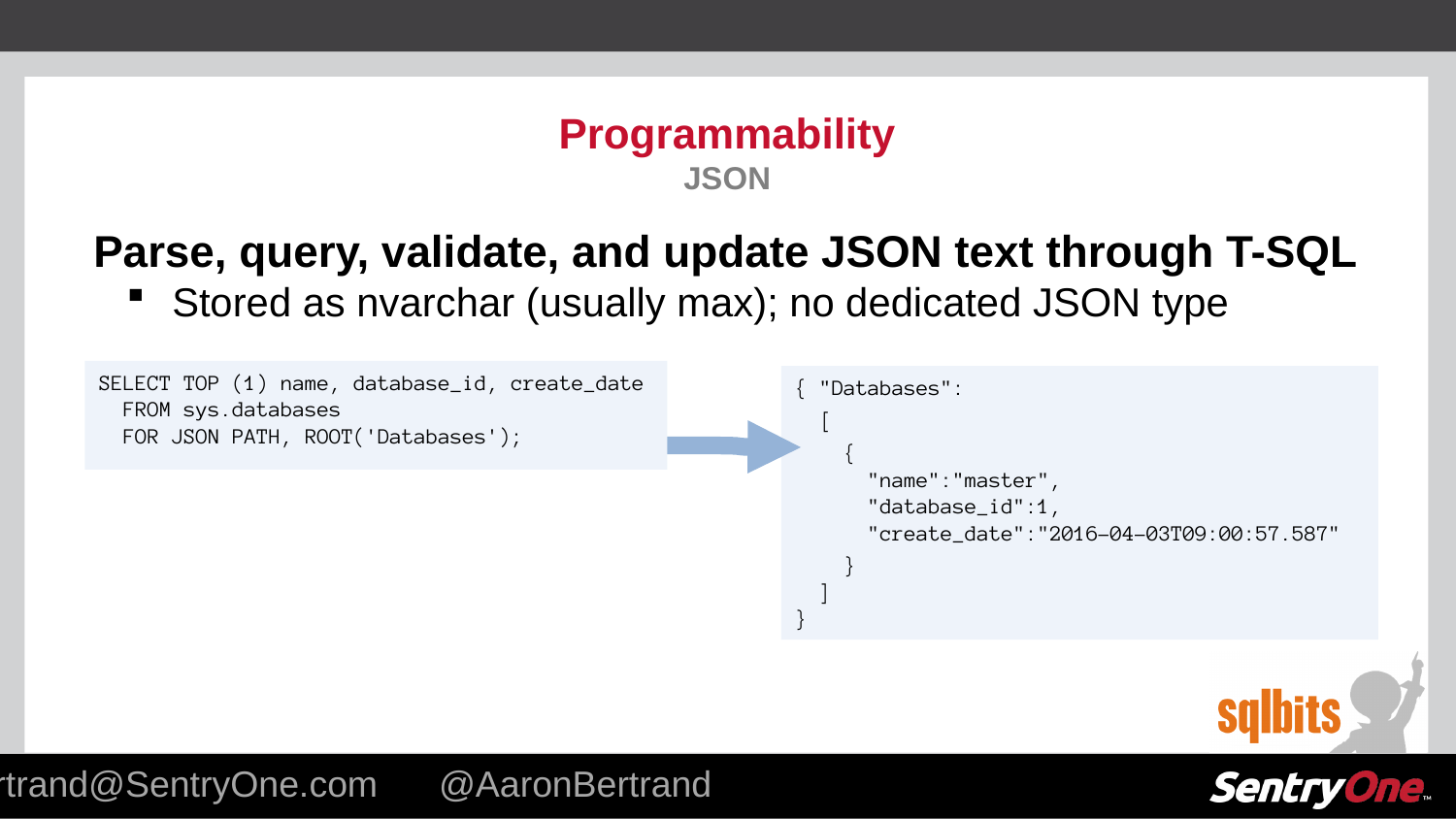

# Programmability JSON
Parse, query, validate, and update JSON text through T-SQL
Stored as nvarchar (usually max); no dedicated JSON type
SELECT TOP (1) name, database_id, create_date
  FROM sys.databases
  FOR JSON PATH, ROOT('Databases');
{ "Databases":
  [
    {
      "name":"master",
      "database_id":1,
      "create_date":"2016-04-03T09:00:57.587"
    }
  ]
}